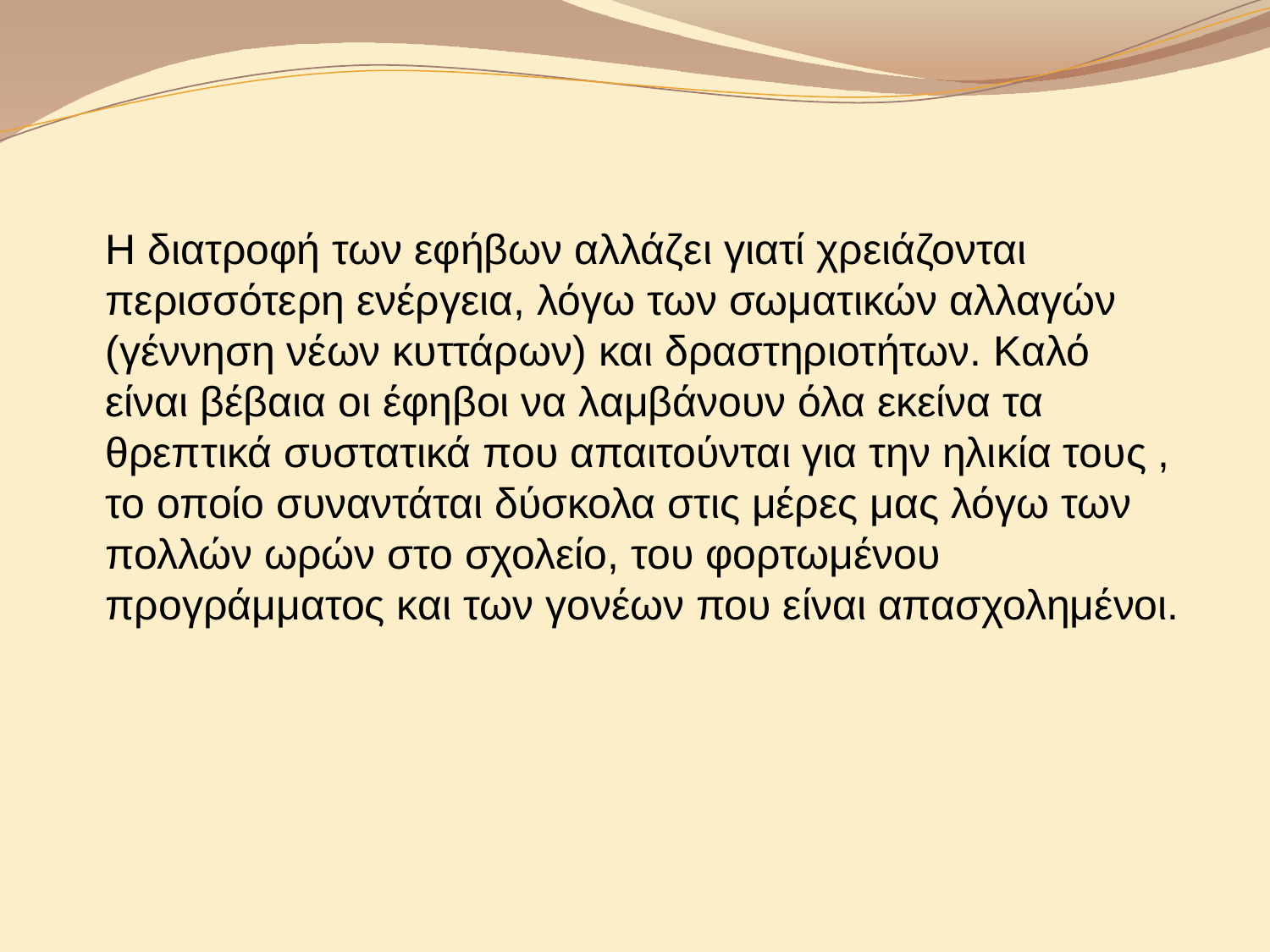

Η διατροφή των εφήβων αλλάζει γιατί χρειάζονται περισσότερη ενέργεια, λόγω των σωματικών αλλαγών (γέννηση νέων κυττάρων) και δραστηριοτήτων. Καλό είναι βέβαια οι έφηβοι να λαμβάνουν όλα εκείνα τα θρεπτικά συστατικά που απαιτούνται για την ηλικία τους , το οποίο συναντάται δύσκολα στις μέρες μας λόγω των πολλών ωρών στο σχολείο, του φορτωμένου προγράμματος και των γονέων που είναι απασχολημένοι.